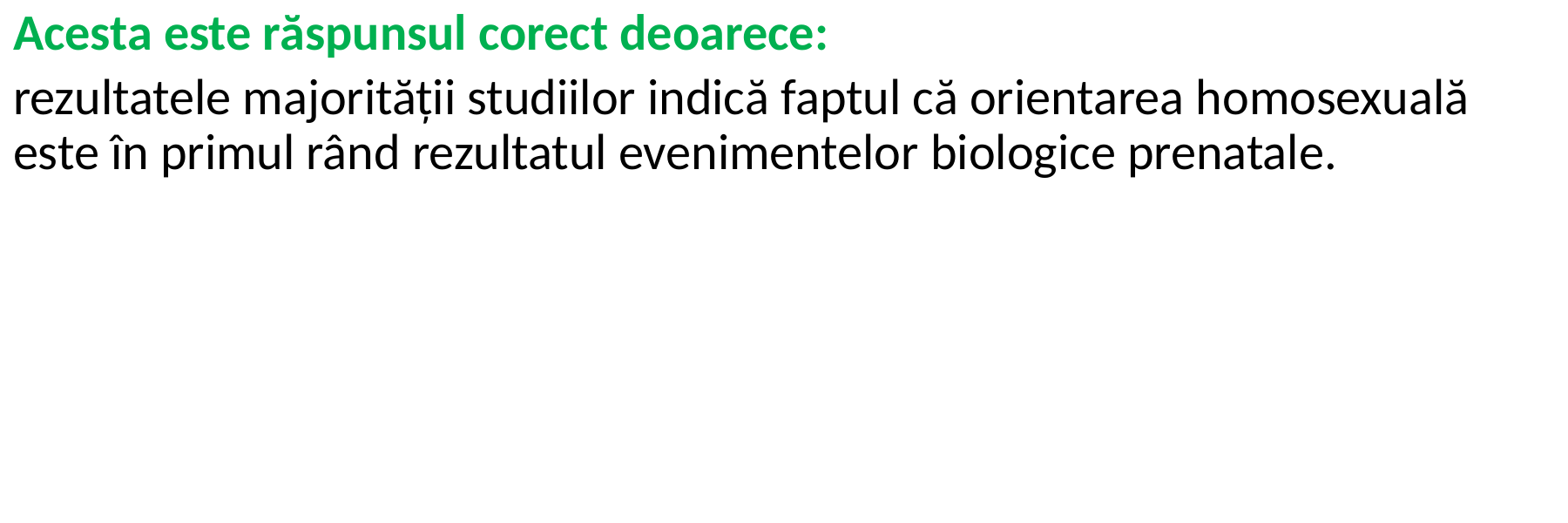

Acesta este răspunsul corect deoarece:
rezultatele majorității studiilor indică faptul că orientarea homosexuală este în primul rând rezultatul evenimentelor biologice prenatale.